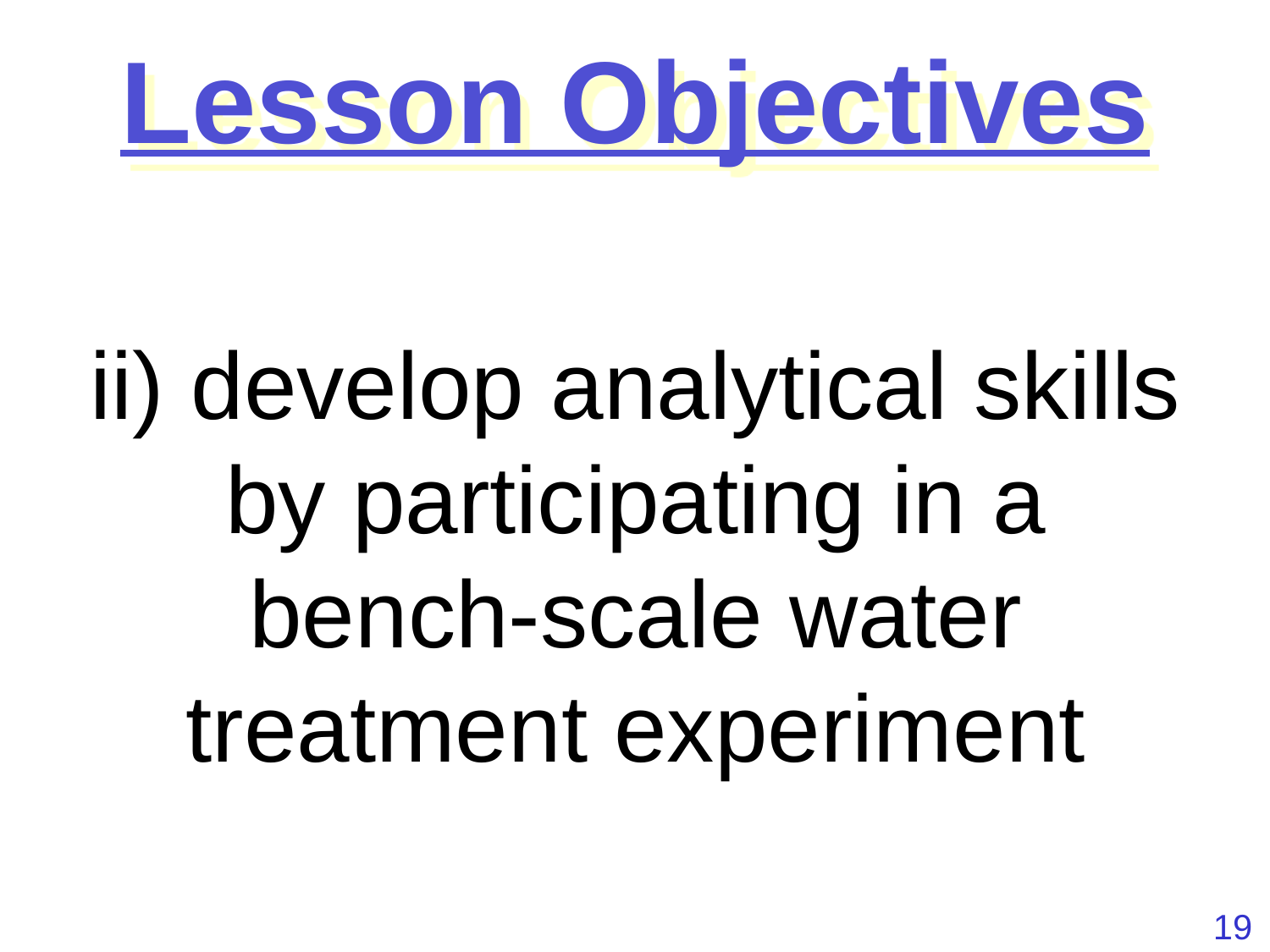

Lesson Objectives
ii) develop analytical skills by participating in a bench-scale water treatment experiment

19